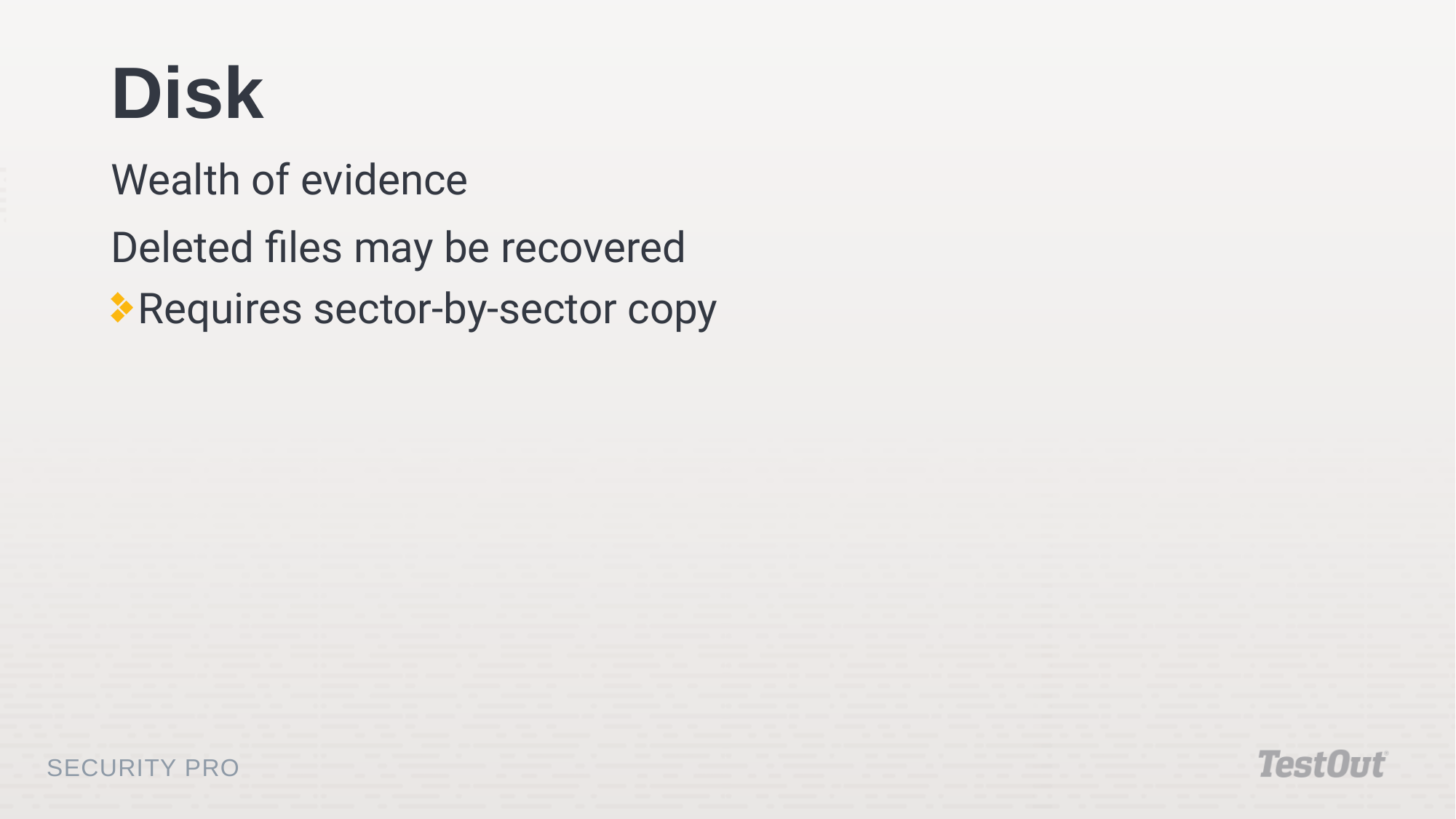

# Disk
Wealth of evidence
Deleted files may be recovered
Requires sector-by-sector copy
Security Pro